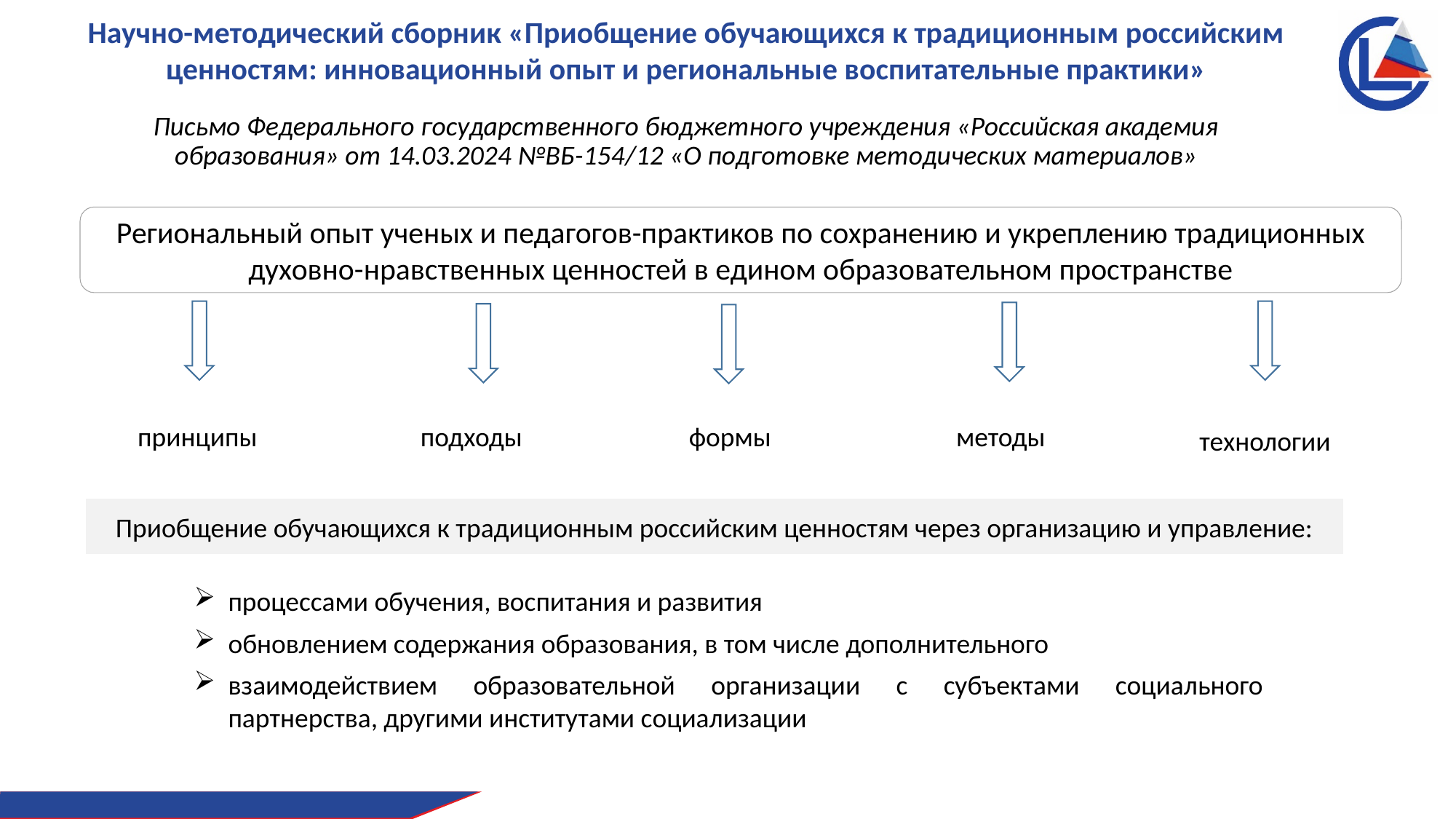

Научно-методический сборник «Приобщение обучающихся к традиционным российским ценностям: инновационный опыт и региональные воспитательные практики»
Письмо Федерального государственного бюджетного учреждения «Российская академия образования» от 14.03.2024 №ВБ-154/12 «О подготовке методических материалов»
Региональный опыт ученых и педагогов-практиков по сохранению и укреплению традиционных духовно-нравственных ценностей в едином образовательном пространстве

принципы
формы
методы
подходы
технологии
Приобщение обучающихся к традиционным российским ценностям через организацию и управление:
процессами обучения, воспитания и развития
обновлением содержания образования, в том числе дополнительного
взаимодействием образовательной организации с субъектами социального партнерства, другими институтами социализации